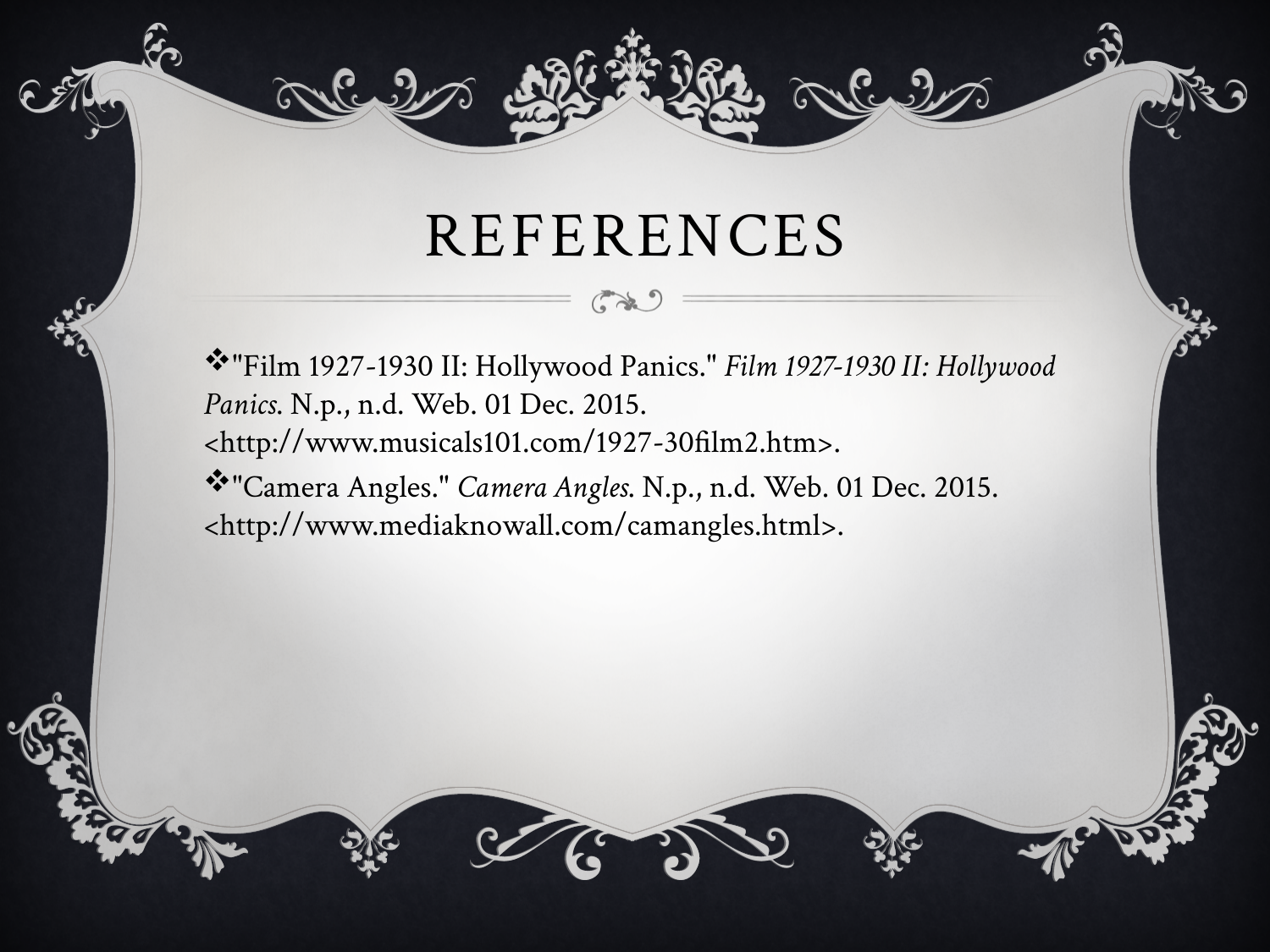

# references
"Film 1927-1930 II: Hollywood Panics." Film 1927-1930 II: Hollywood Panics. N.p., n.d. Web. 01 Dec. 2015. <http://www.musicals101.com/1927-30film2.htm>.
"Camera Angles." Camera Angles. N.p., n.d. Web. 01 Dec. 2015. <http://www.mediaknowall.com/camangles.html>.